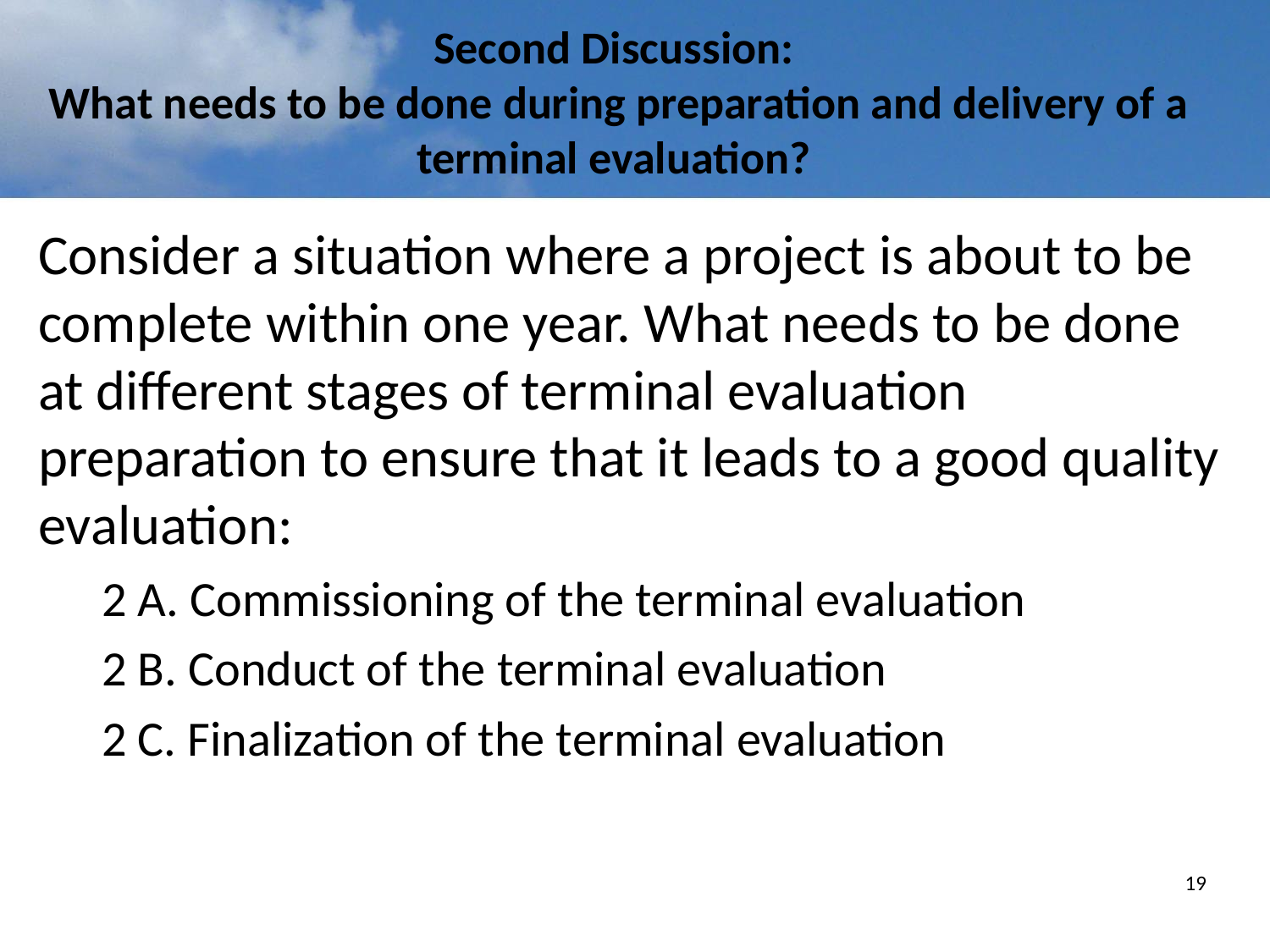

# Second Discussion: What needs to be done during preparation and delivery of a terminal evaluation?
Consider a situation where a project is about to be complete within one year. What needs to be done at different stages of terminal evaluation preparation to ensure that it leads to a good quality evaluation:
2 A. Commissioning of the terminal evaluation
2 B. Conduct of the terminal evaluation
2 C. Finalization of the terminal evaluation
19